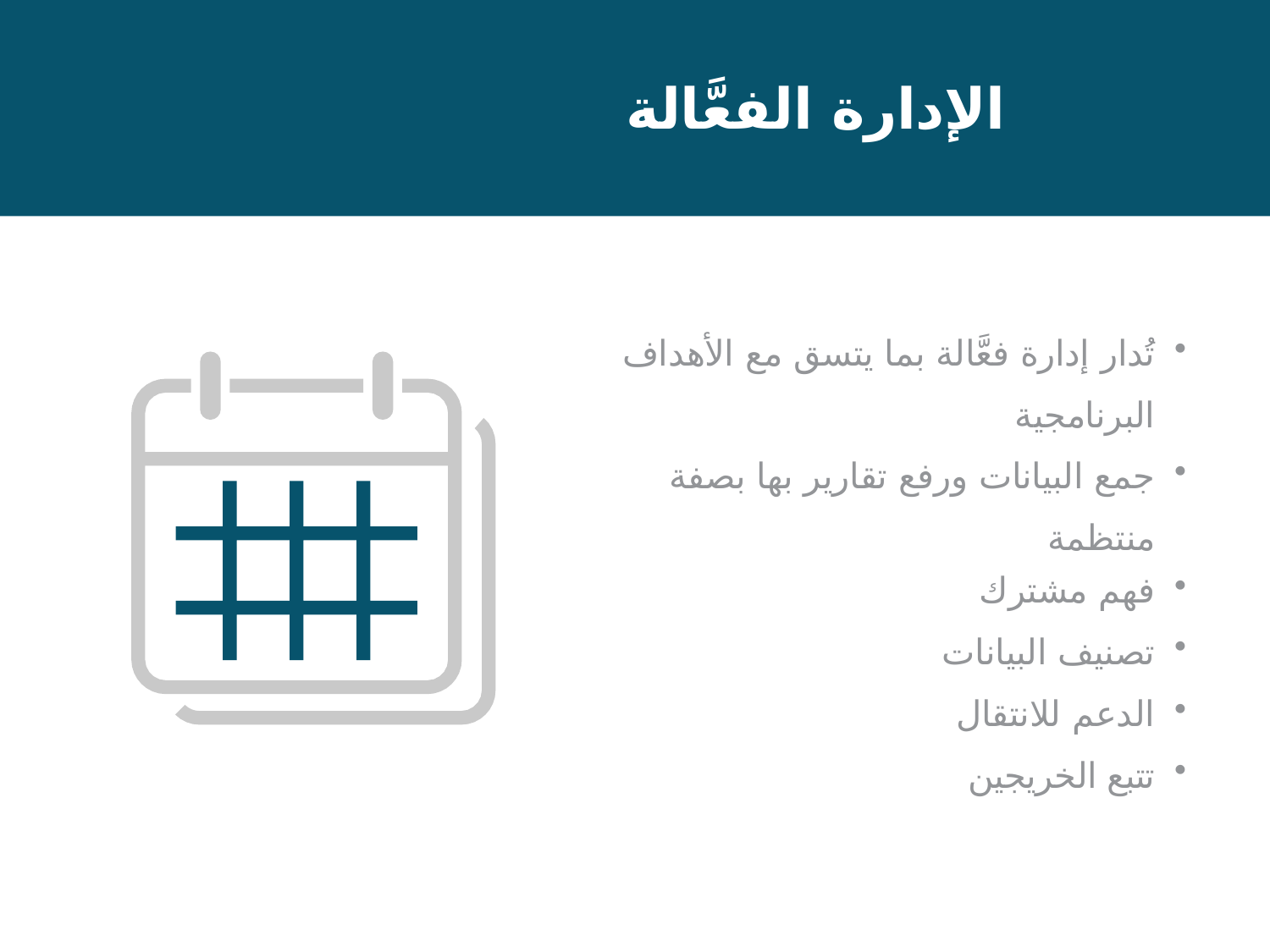

# الإدارة الفعَّالة
تُدار إدارة فعَّالة بما يتسق مع الأهداف البرنامجية
جمع البيانات ورفع تقارير بها بصفة منتظمة
فهم مشترك
تصنيف البيانات
الدعم للانتقال
تتبع الخريجين